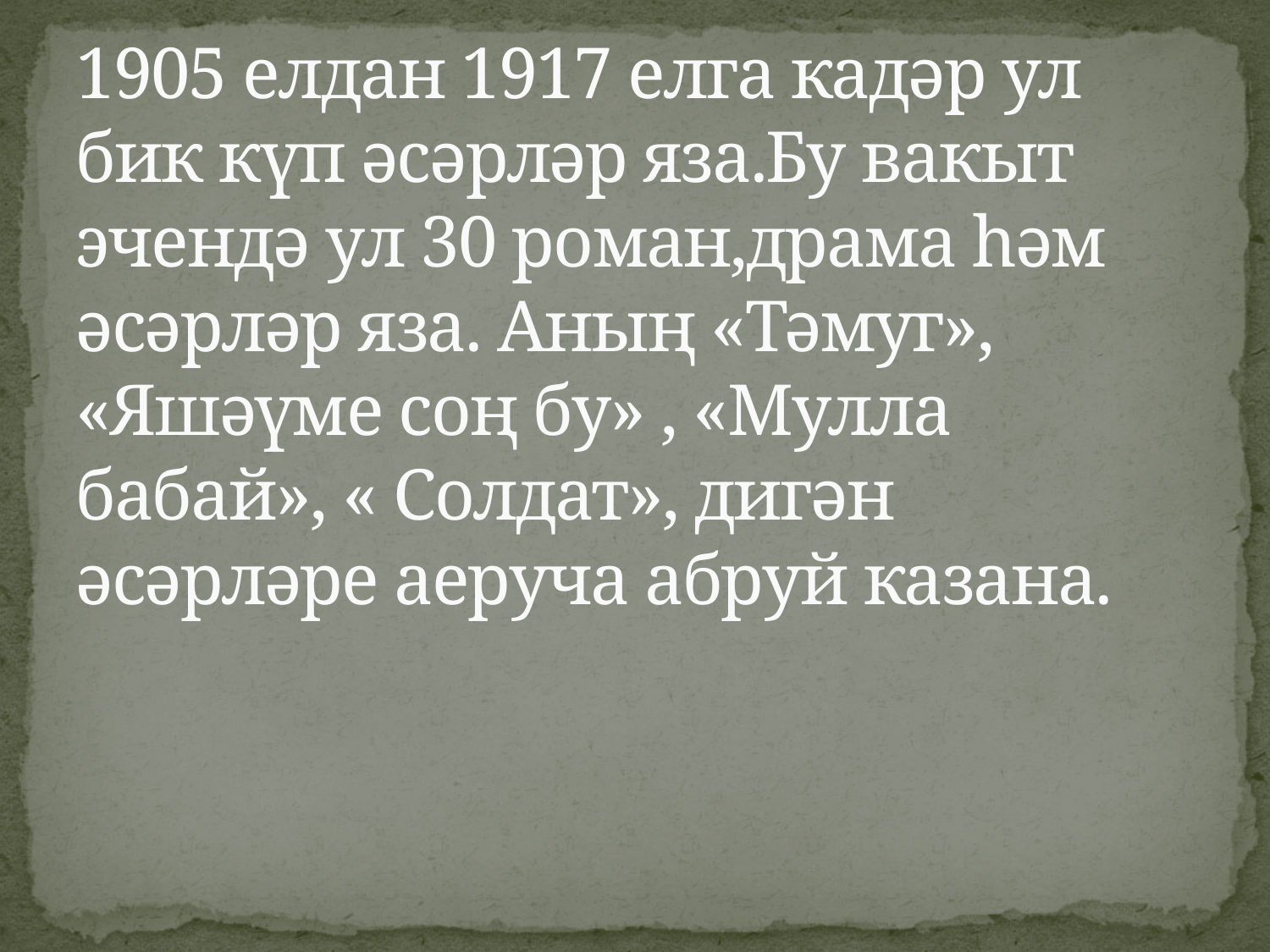

# 1905 елдан 1917 елга кадәр ул бик күп әсәрләр яза.Бу вакыт эчендә ул 30 роман,драма һәм  әсәрләр яза. Аның «Тәмуг», «Яшәүме соң бу» , «Мулла бабай», « Солдат», дигән әсәрләре аеруча абруй казана.